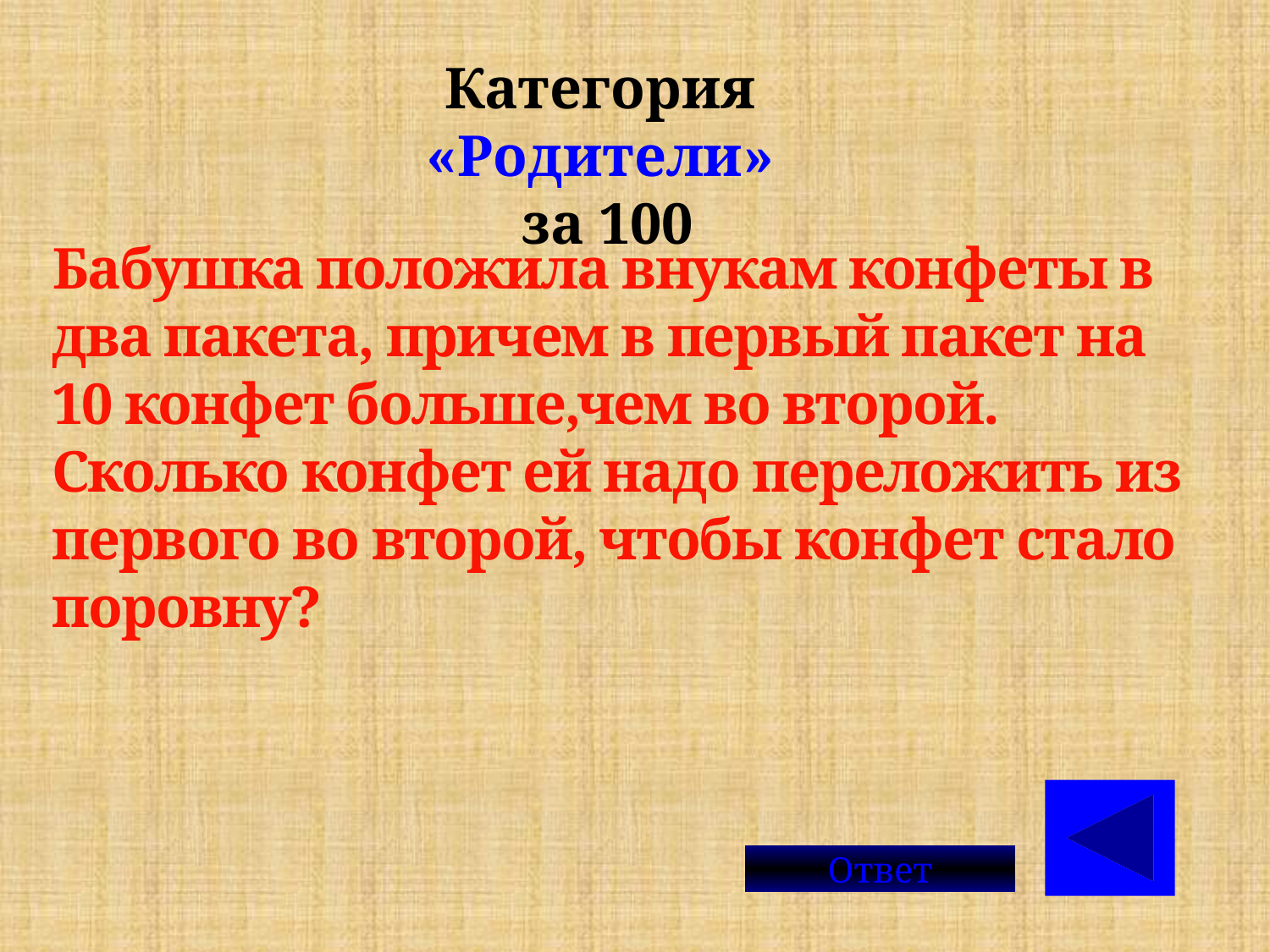

Категория
«Родители»
за 100
# Бабушка положила внукам конфеты в два пакета, причем в первый пакет на 10 конфет больше,чем во второй. Сколько конфет ей надо переложить из первого во второй, чтобы конфет стало поровну?

Ответ